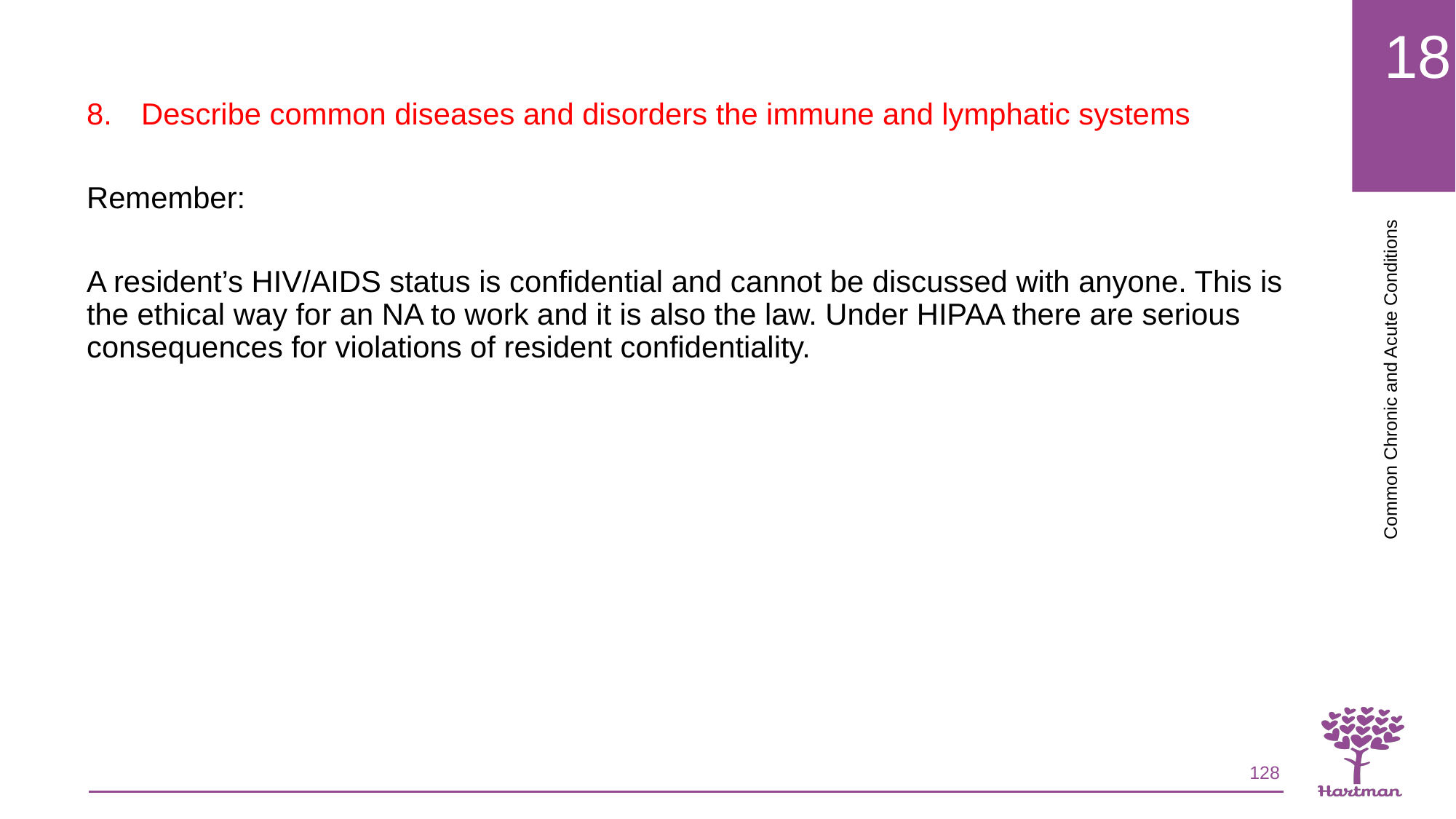

Describe common diseases and disorders the immune and lymphatic systems

Remember:

A resident’s HIV/AIDS status is confidential and cannot be discussed with anyone. This is the ethical way for an NA to work and it is also the law. Under HIPAA there are serious consequences for violations of resident confidentiality.

128